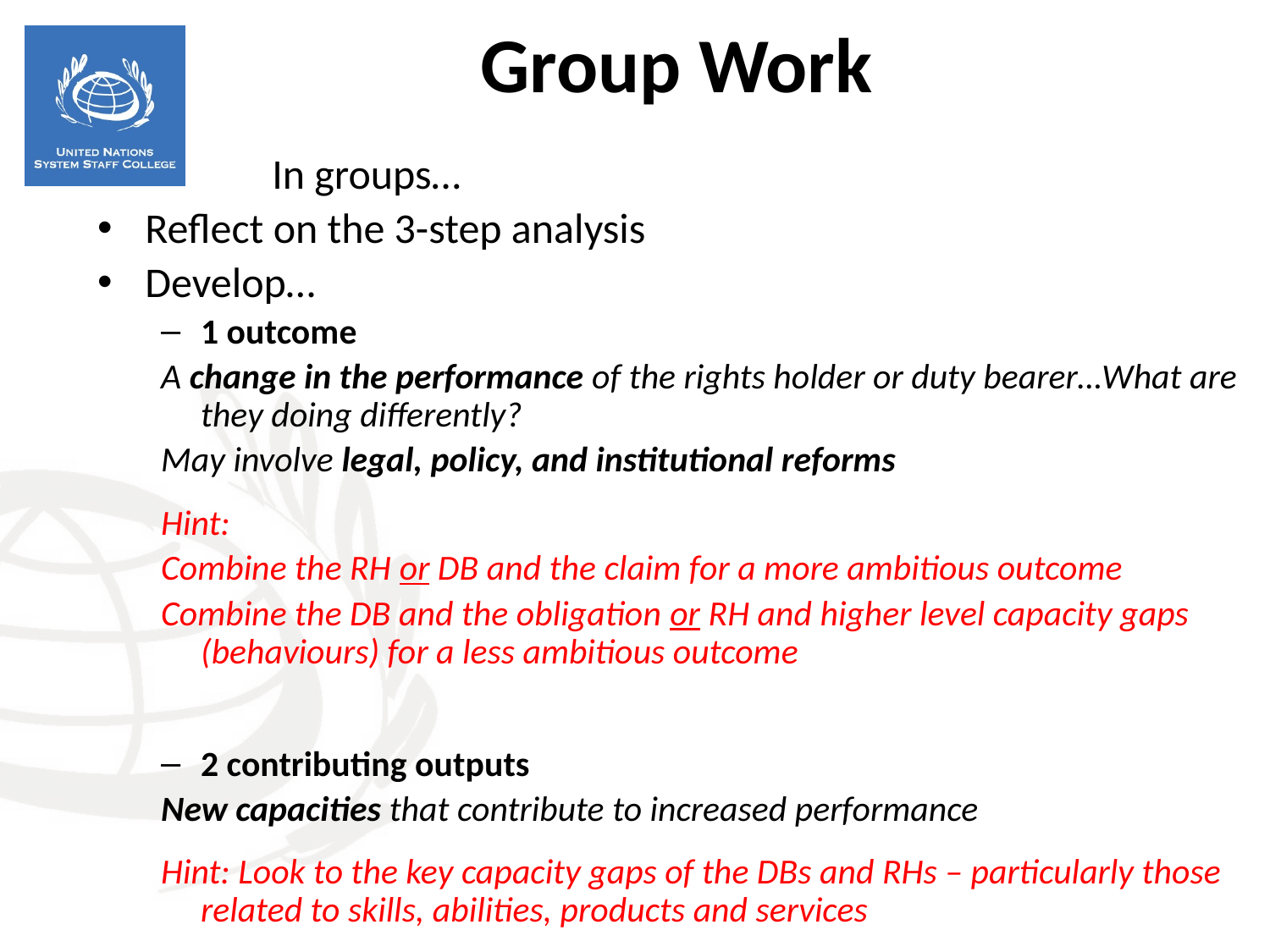

Group Work
		In groups…
Reflect on the 3-step analysis
Develop…
1 outcome
A change in the performance of the rights holder or duty bearer…What are they doing differently?
May involve legal, policy, and institutional reforms

Hint:
Combine the RH or DB and the claim for a more ambitious outcome
Combine the DB and the obligation or RH and higher level capacity gaps (behaviours) for a less ambitious outcome

2 contributing outputs
New capacities that contribute to increased performance

Hint: Look to the key capacity gaps of the DBs and RHs – particularly those related to skills, abilities, products and services